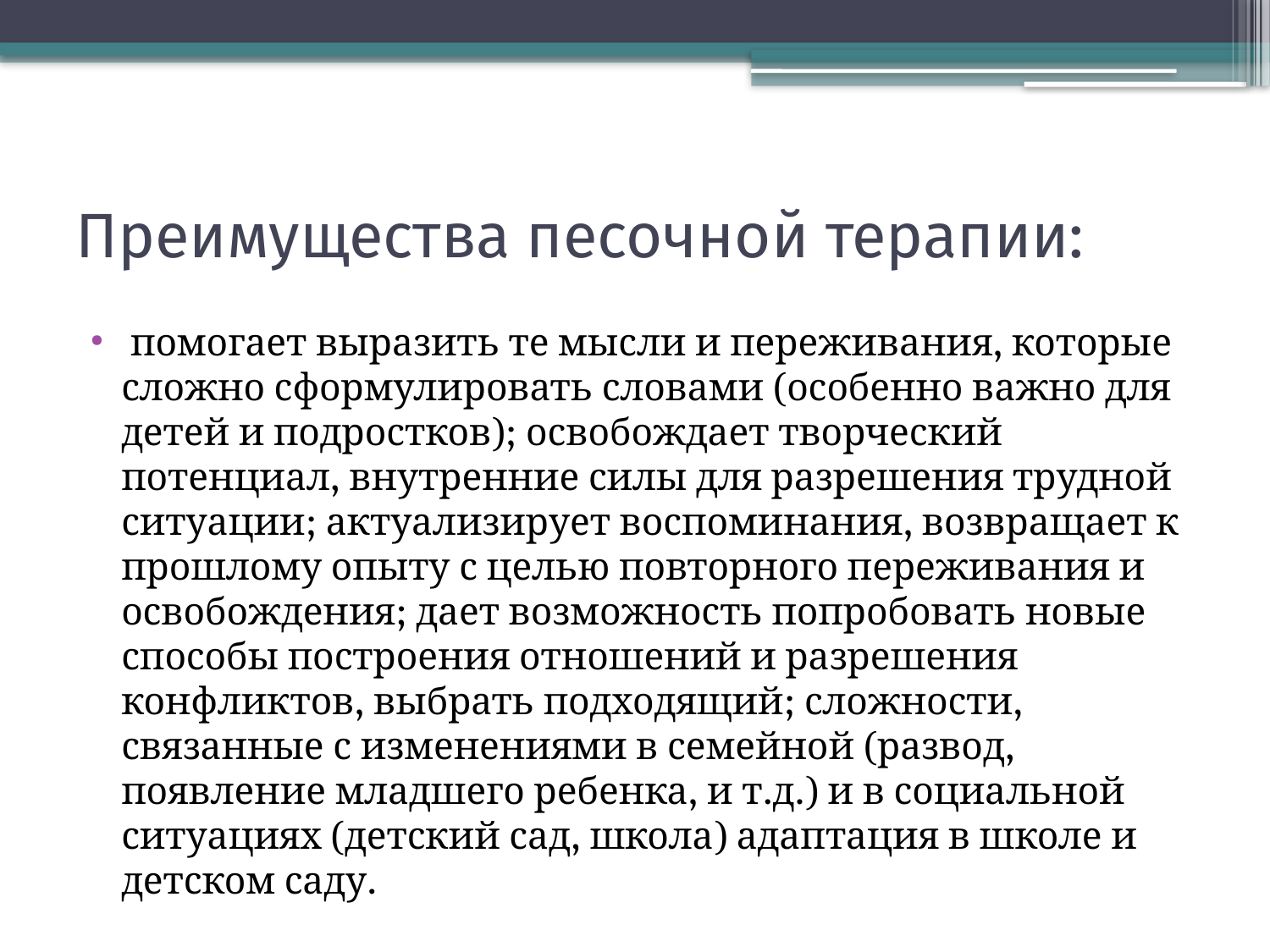

# Преимущества песочной терапии:
 помогает выразить те мысли и переживания, которые сложно сформулировать словами (особенно важно для детей и подростков); освобождает творческий потенциал, внутренние силы для разрешения трудной ситуации; актуализирует воспоминания, возвращает к прошлому опыту с целью повторного переживания и освобождения; дает возможность попробовать новые способы построения отношений и разрешения конфликтов, выбрать подходящий; сложности, связанные с изменениями в семейной (развод, появление младшего ребенка, и т.д.) и в социальной ситуациях (детский сад, школа) адаптация в школе и детском саду.